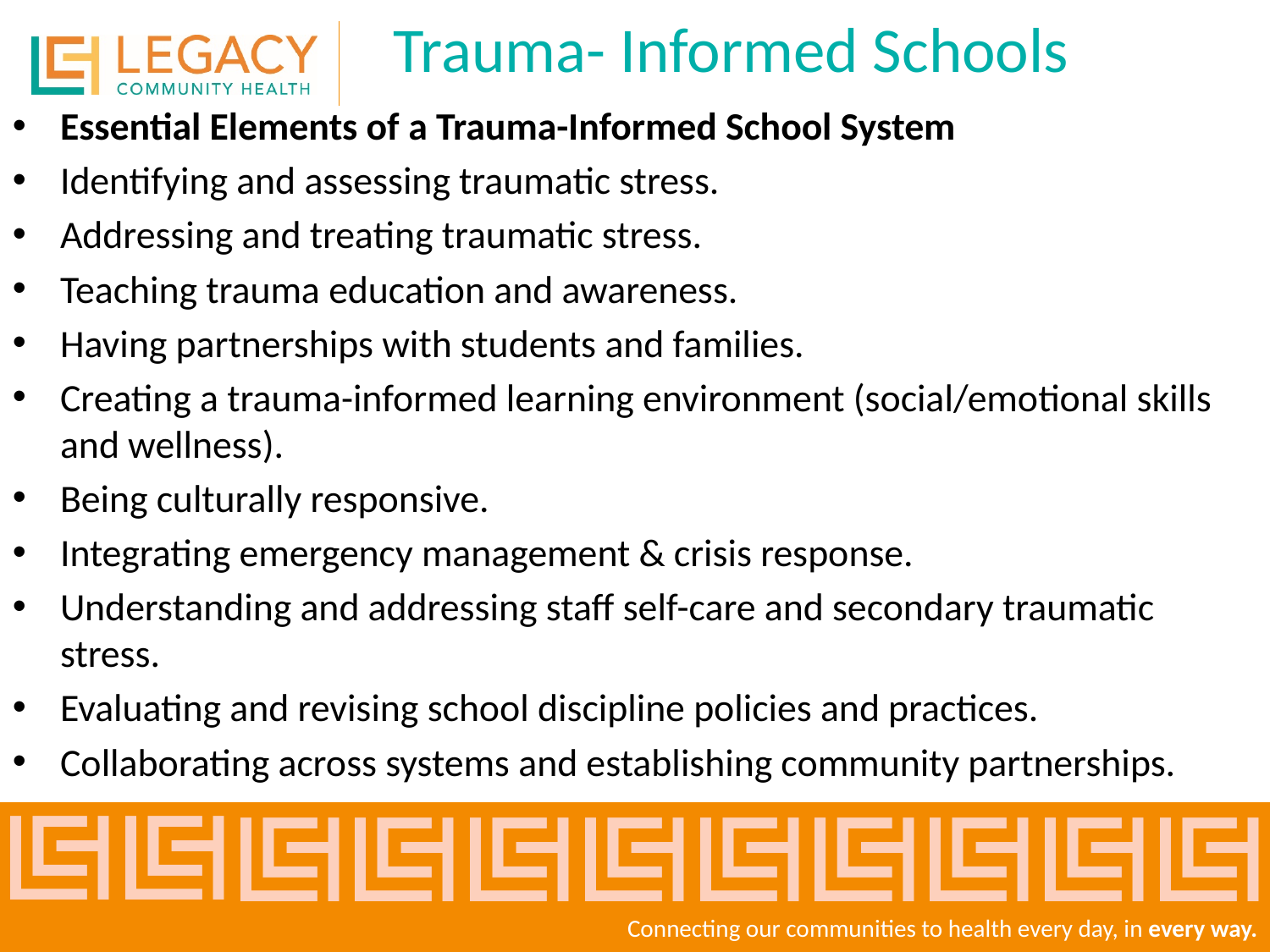

# Trauma- Informed Schools
Essential Elements of a Trauma-Informed School System
Identifying and assessing traumatic stress.
Addressing and treating traumatic stress.
Teaching trauma education and awareness.
Having partnerships with students and families.
Creating a trauma-informed learning environment (social/emotional skills and wellness).
Being culturally responsive.
Integrating emergency management & crisis response.
Understanding and addressing staff self-care and secondary traumatic stress.
Evaluating and revising school discipline policies and practices.
Collaborating across systems and establishing community partnerships.